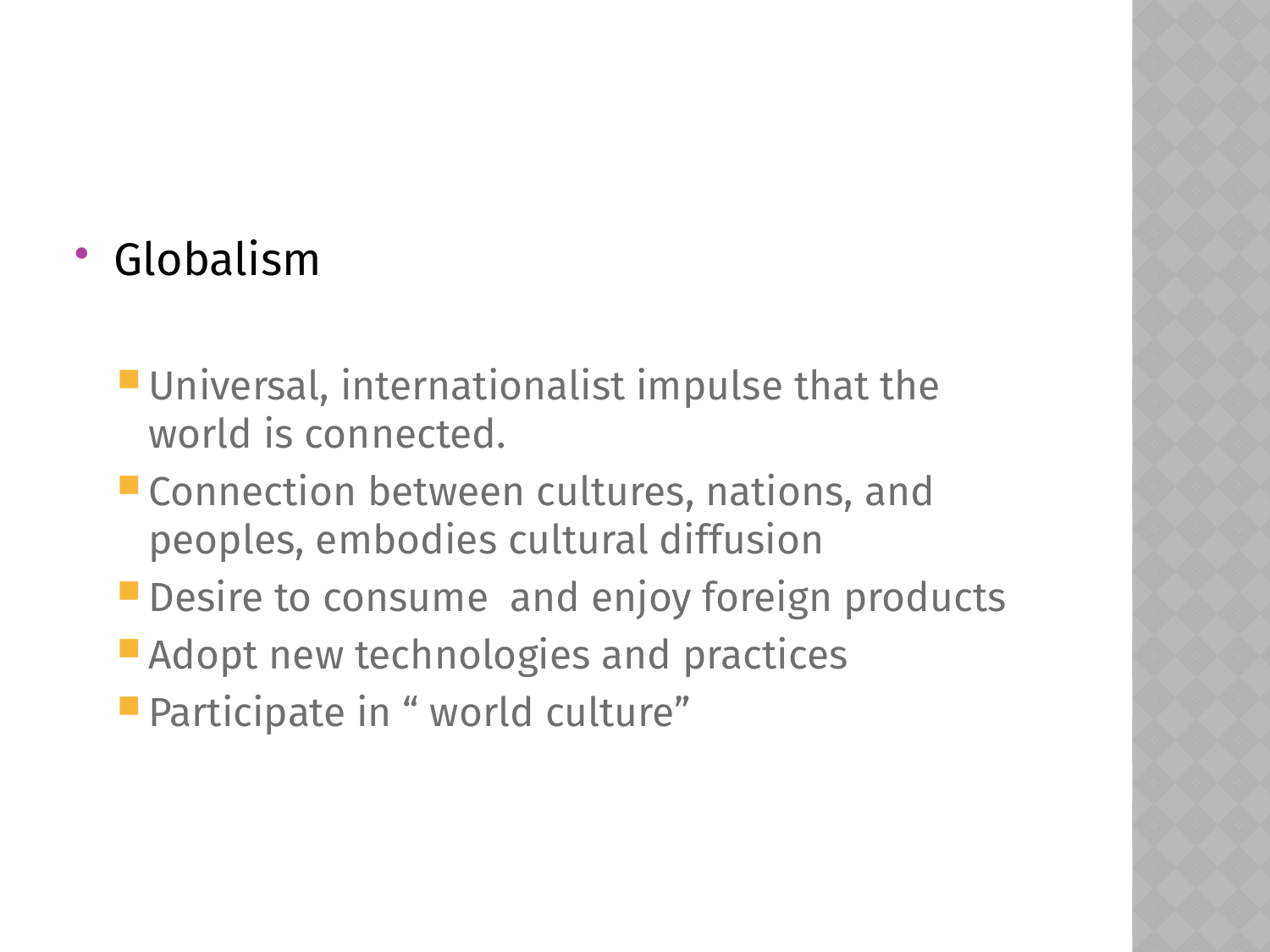

Globalism

Universal, internationalist impulse that the world is connected.
Connection between cultures, nations, and peoples, embodies cultural diffusion
Desire to consume  and enjoy foreign products
Adopt new technologies and practices
Participate in “ world culture”